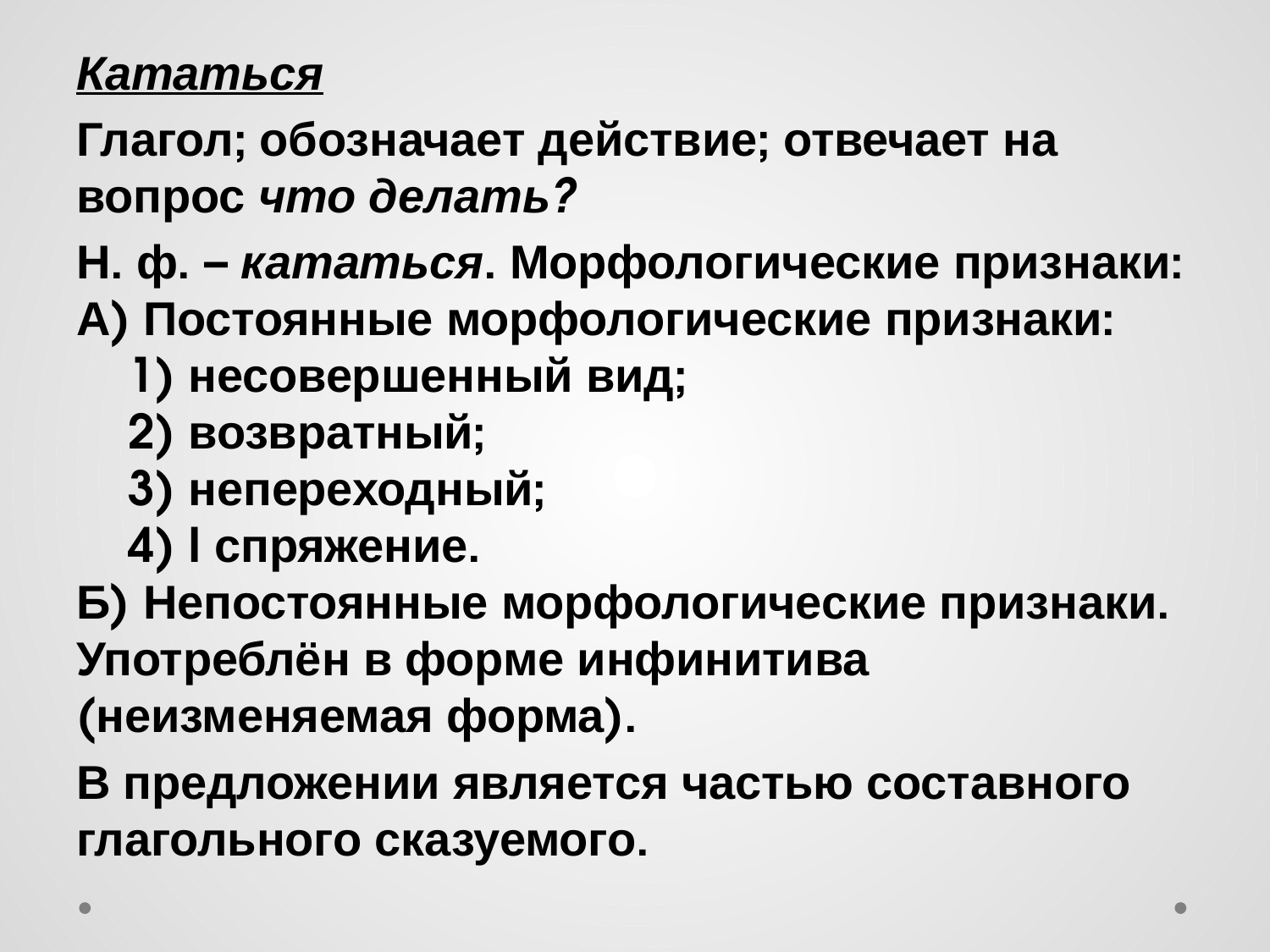

#
Кататься
Глагол; обозначает действие; отвечает на вопрос что делать?
Н. ф. – кататься. Морфологические признаки:
А) Постоянные морфологические признаки:
    1) несовершенный вид;
    2) возвратный;
    3) непереходный;
    4) I спряжение.
Б) Непостоянные морфологические признаки. Употреблён в форме инфинитива (неизменяемая форма).
В предложении является частью составного глагольного сказуемого.